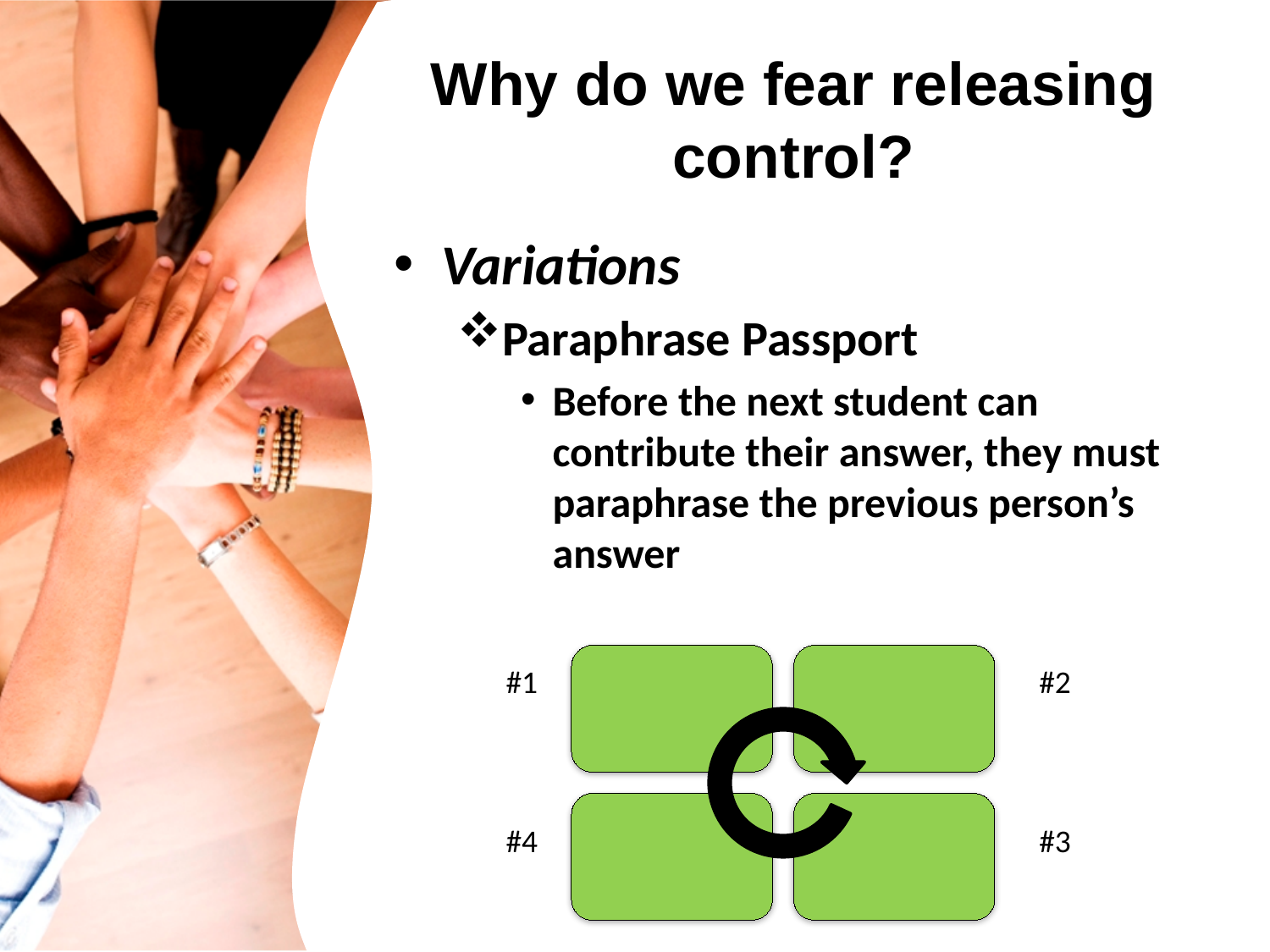

# Why do we fear releasing control?
Variations
Paraphrase Passport
Before the next student can contribute their answer, they must paraphrase the previous person’s answer

#1
#2

#4
#3